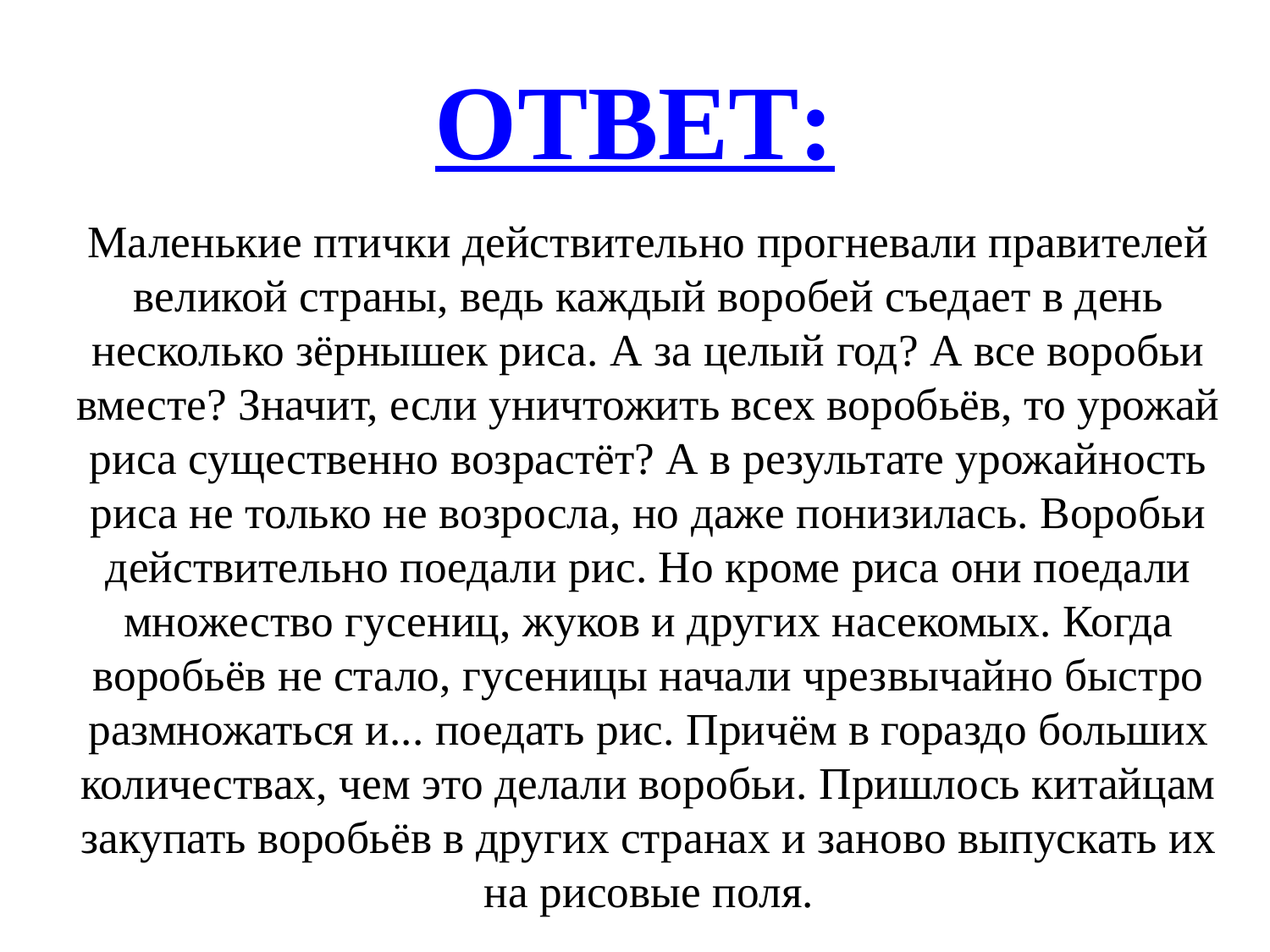

# ОТВЕТ:
Маленькие птички действительно прогневали правителей великой страны, ведь каждый воробей съедает в день несколько зёрнышек риса. А за целый год? А все воробьи вместе? Значит, если уничтожить всех воробьёв, то урожай риса существенно возрастёт? А в результате урожайность риса не только не возросла, но даже понизилась. Воробьи действительно поедали рис. Но кроме риса они поедали множество гусениц, жуков и других насекомых. Когда воробьёв не стало, гусеницы начали чрезвычайно быстро размножаться и... поедать рис. Причём в гораздо больших количествах, чем это делали воробьи. Пришлось китайцам закупать воробьёв в других странах и заново выпускать их на рисовые поля.